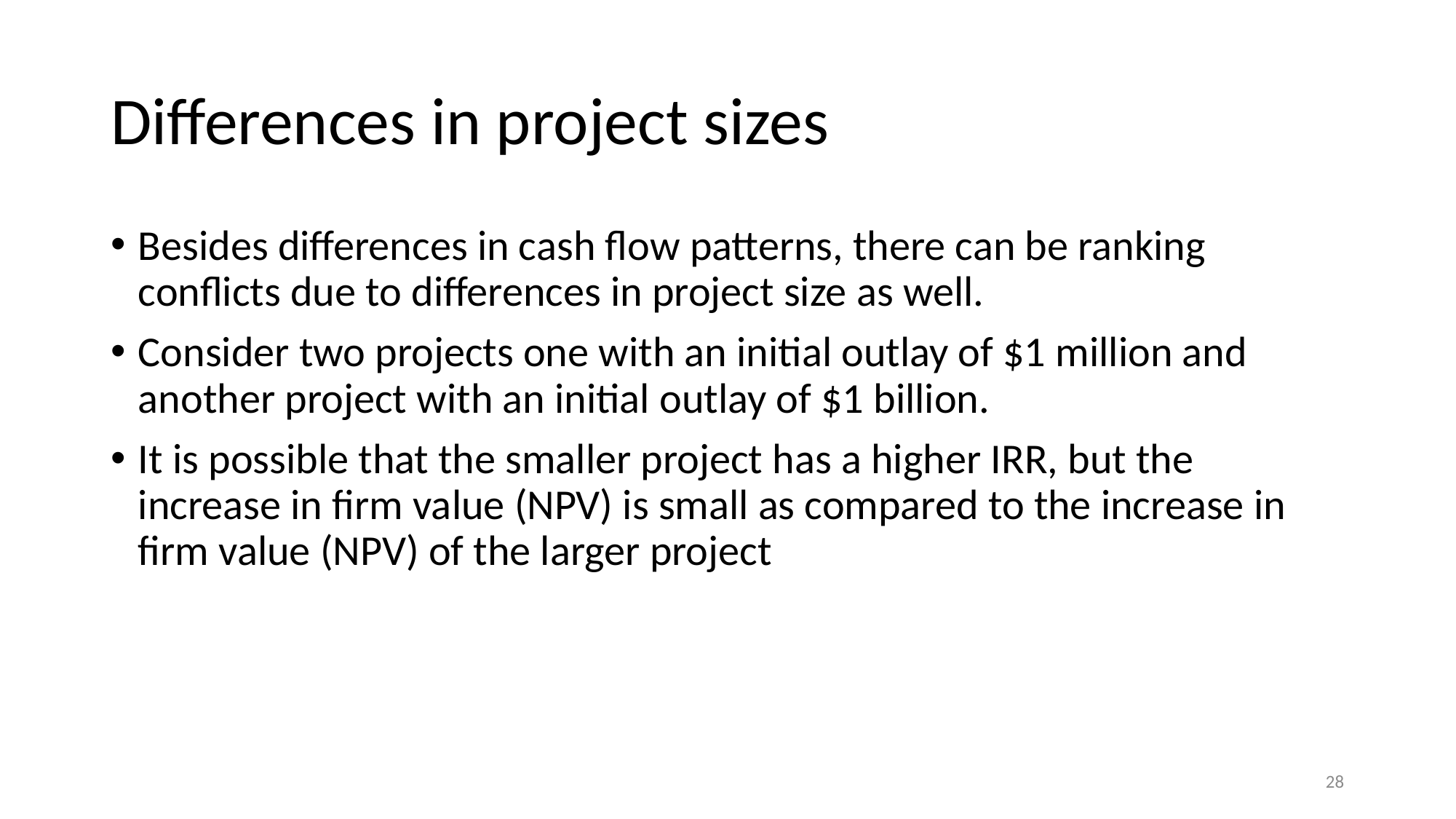

# Differences in project sizes
Besides differences in cash flow patterns, there can be ranking conflicts due to differences in project size as well.
Consider two projects one with an initial outlay of $1 million and another project with an initial outlay of $1 billion.
It is possible that the smaller project has a higher IRR, but the increase in firm value (NPV) is small as compared to the increase in firm value (NPV) of the larger project
28